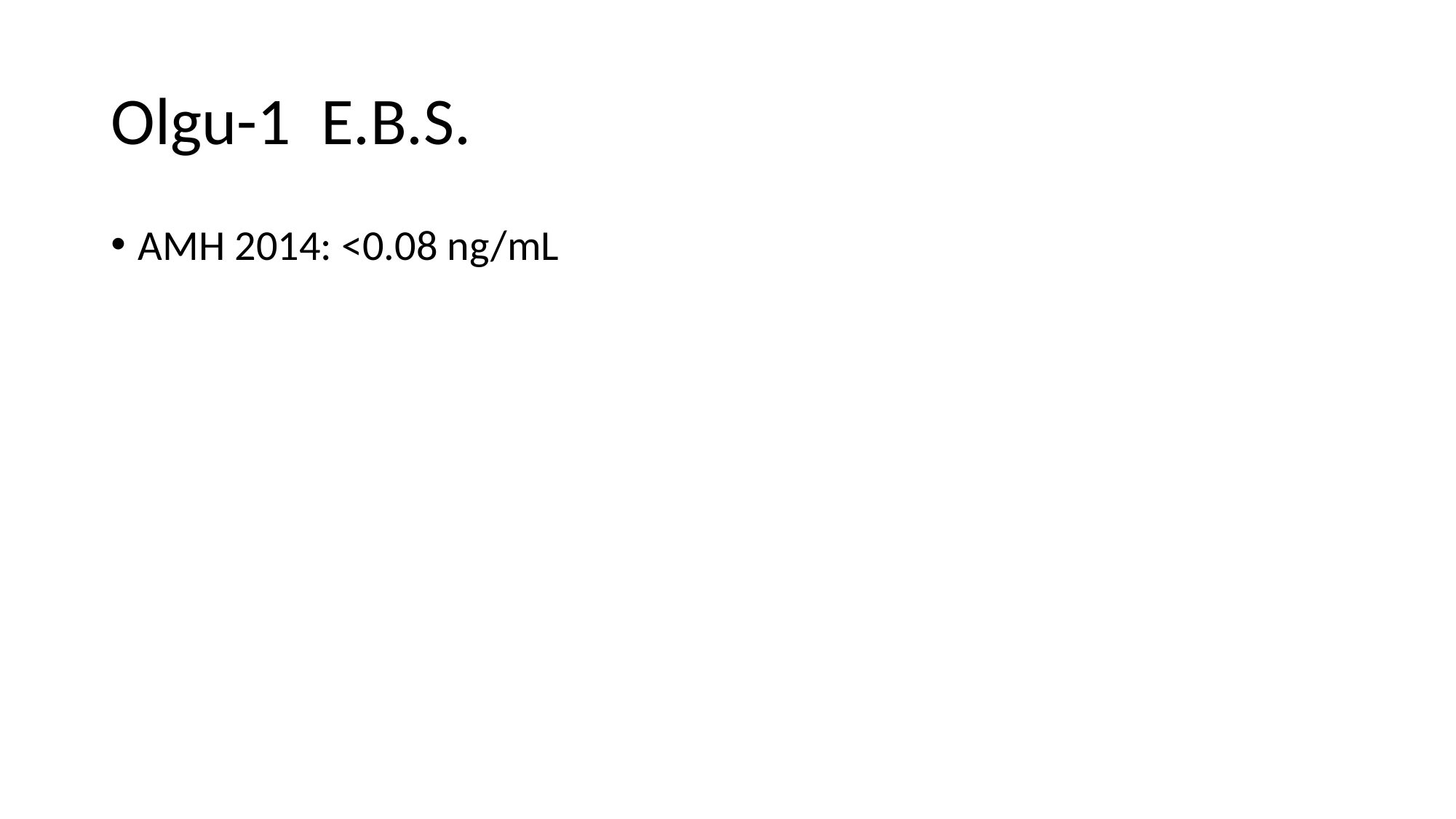

# Olgu-1  E.B.S.
AMH 2014: <0.08 ng/mL